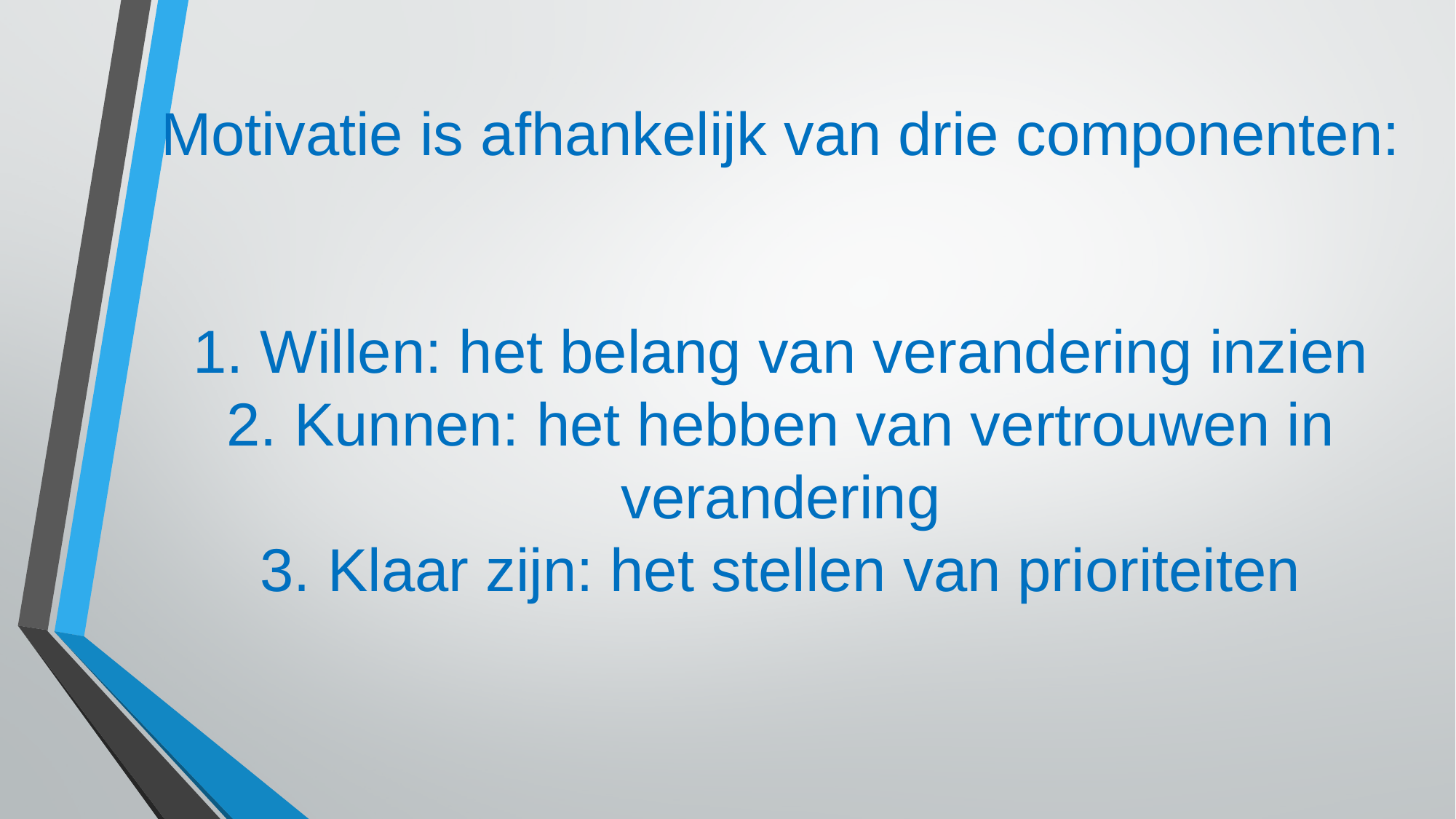

# Motivatie is afhankelijk van drie componenten: 1. Willen: het belang van verandering inzien 2. Kunnen: het hebben van vertrouwen in verandering 3. Klaar zijn: het stellen van prioriteiten